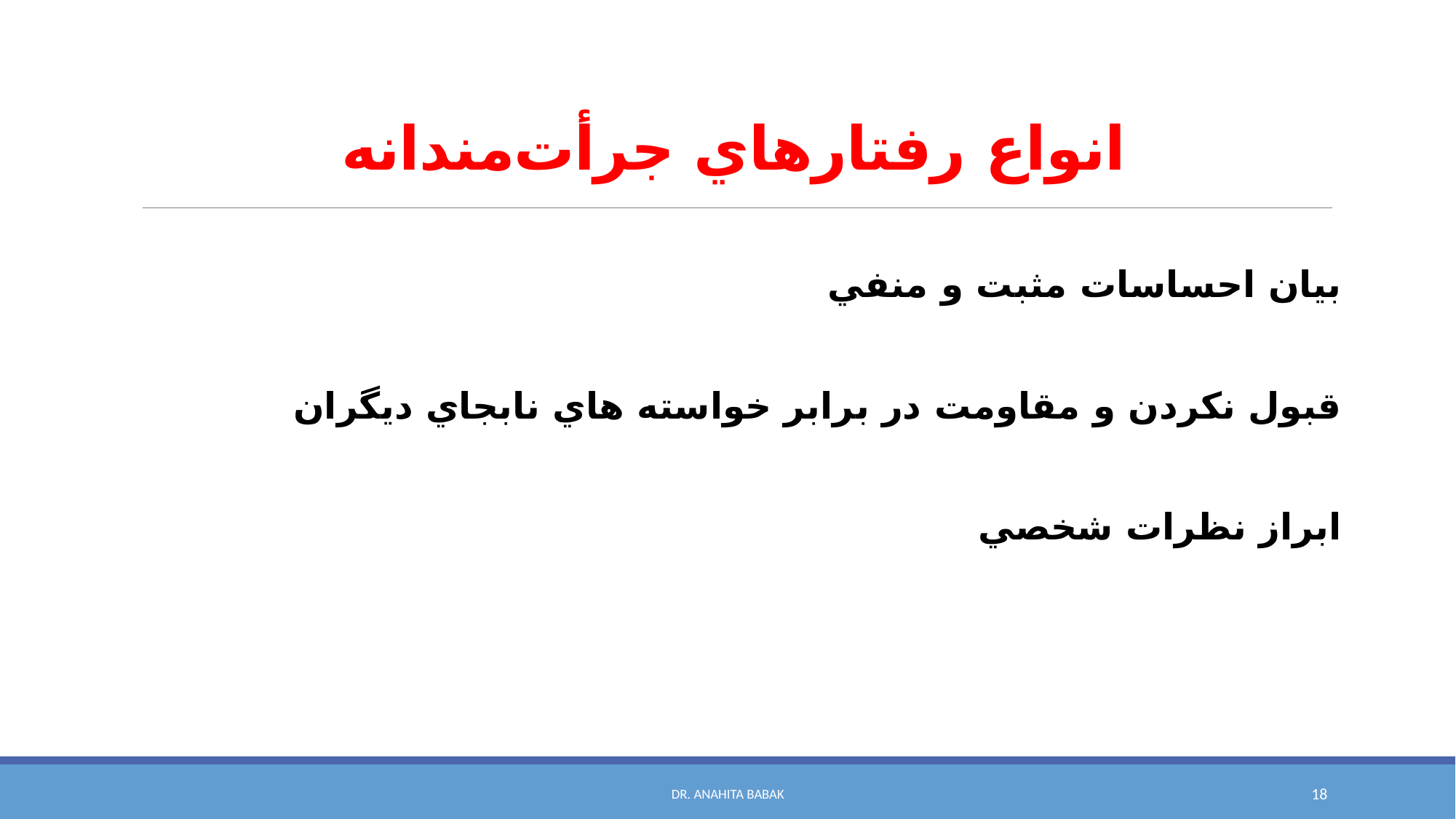

# انواع رفتارهاي جرأت‌مندانه
بيان احساسات مثبت و منفي

قبول نكردن و مقاومت در برابر خواسته هاي نابجاي ديگران

ابراز نظرات شخصي
Dr. Anahita Babak
18